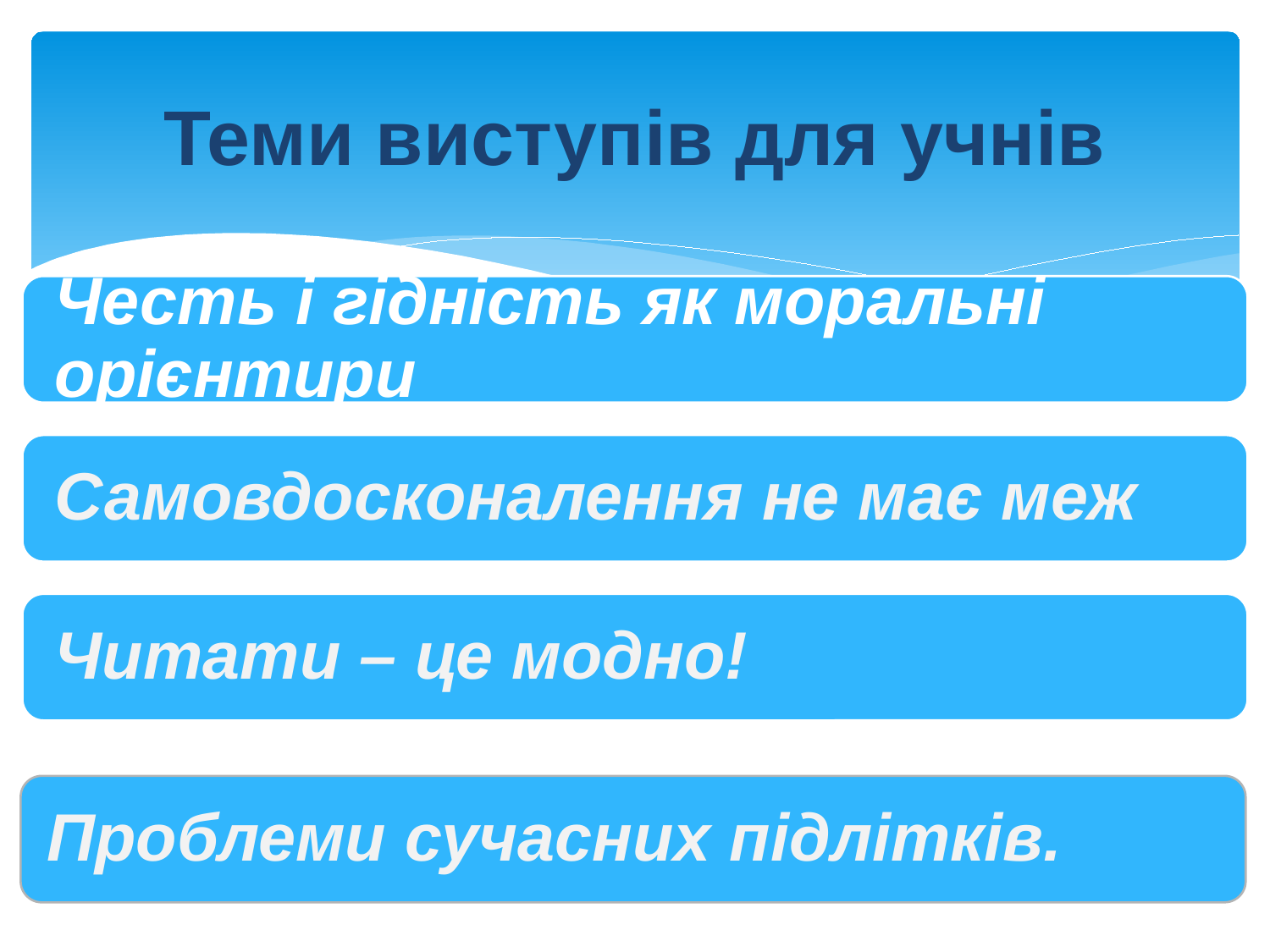

# Теми виступів для учнів
Честь і гідність як моральні орієнтири
Самовдосконалення не має меж

Читати – це модно!

Проблеми сучасних підлітків.